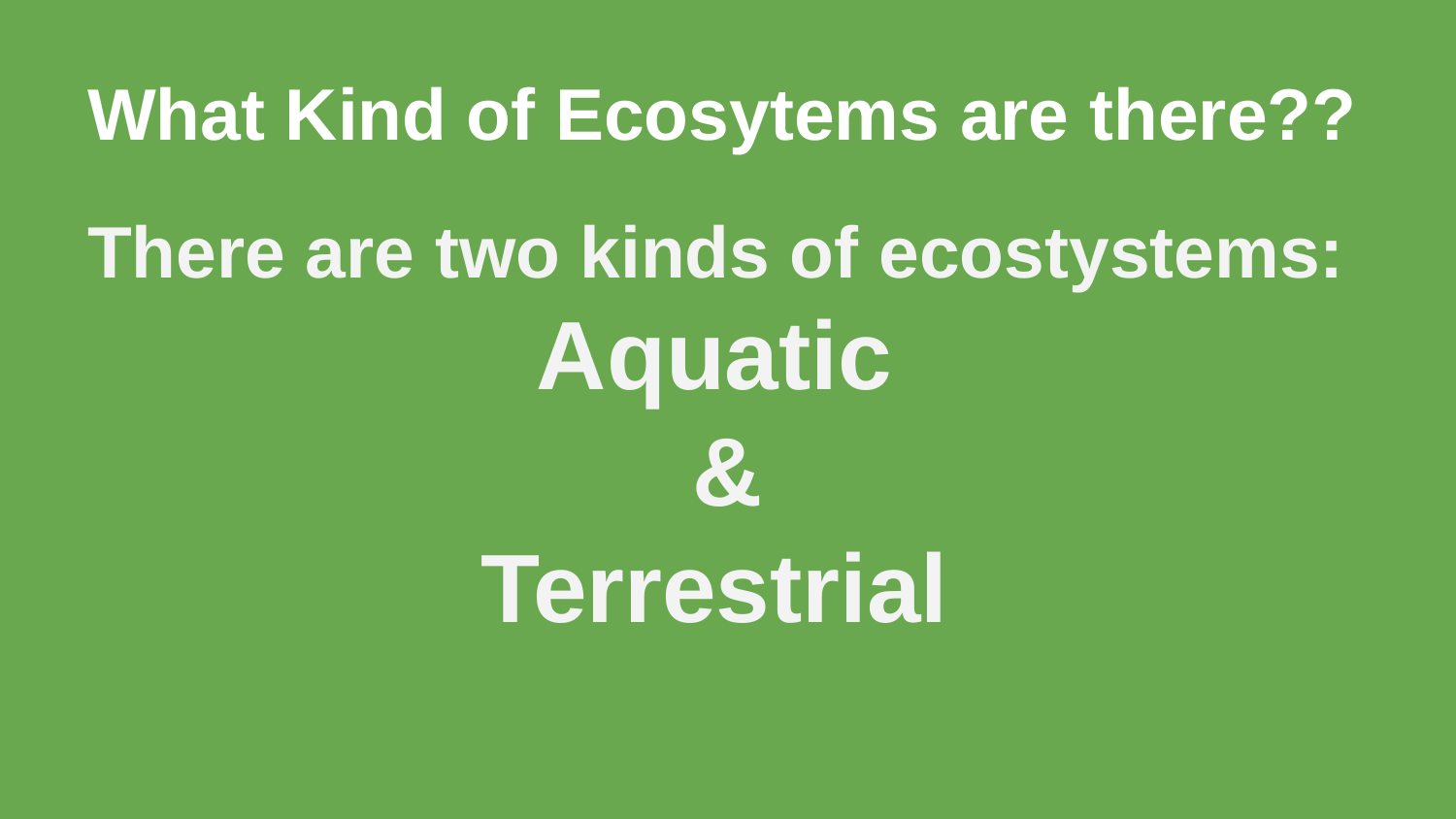

# What Kind of Ecosytems are there??
There are two kinds of ecostystems:
Aquatic
&
Terrestrial